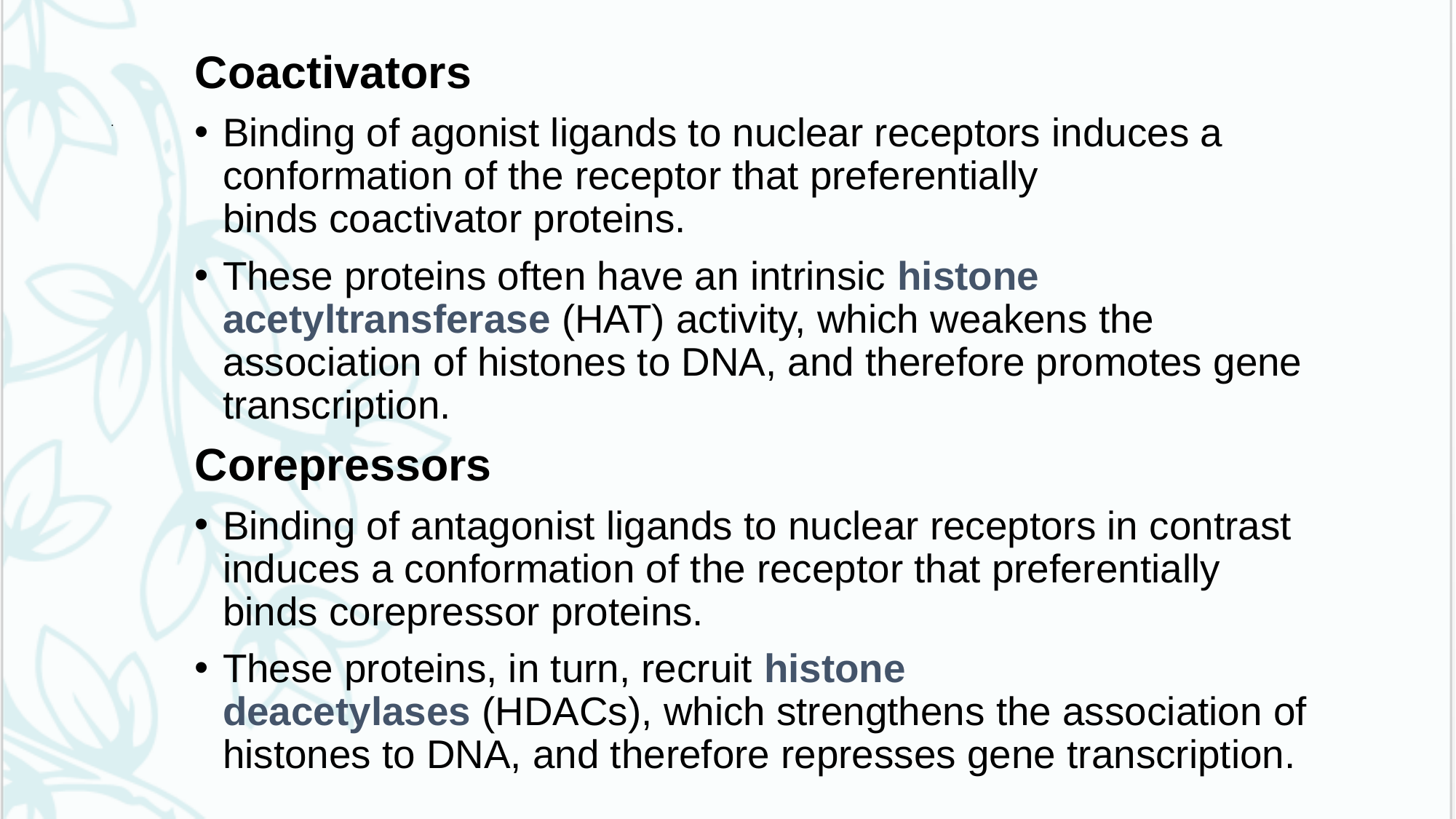

# .
Coactivators
Binding of agonist ligands to nuclear receptors induces a conformation of the receptor that preferentially binds coactivator proteins.
These proteins often have an intrinsic histone acetyltransferase (HAT) activity, which weakens the association of histones to DNA, and therefore promotes gene transcription.
Corepressors
Binding of antagonist ligands to nuclear receptors in contrast induces a conformation of the receptor that preferentially binds corepressor proteins.
These proteins, in turn, recruit histone deacetylases (HDACs), which strengthens the association of histones to DNA, and therefore represses gene transcription.